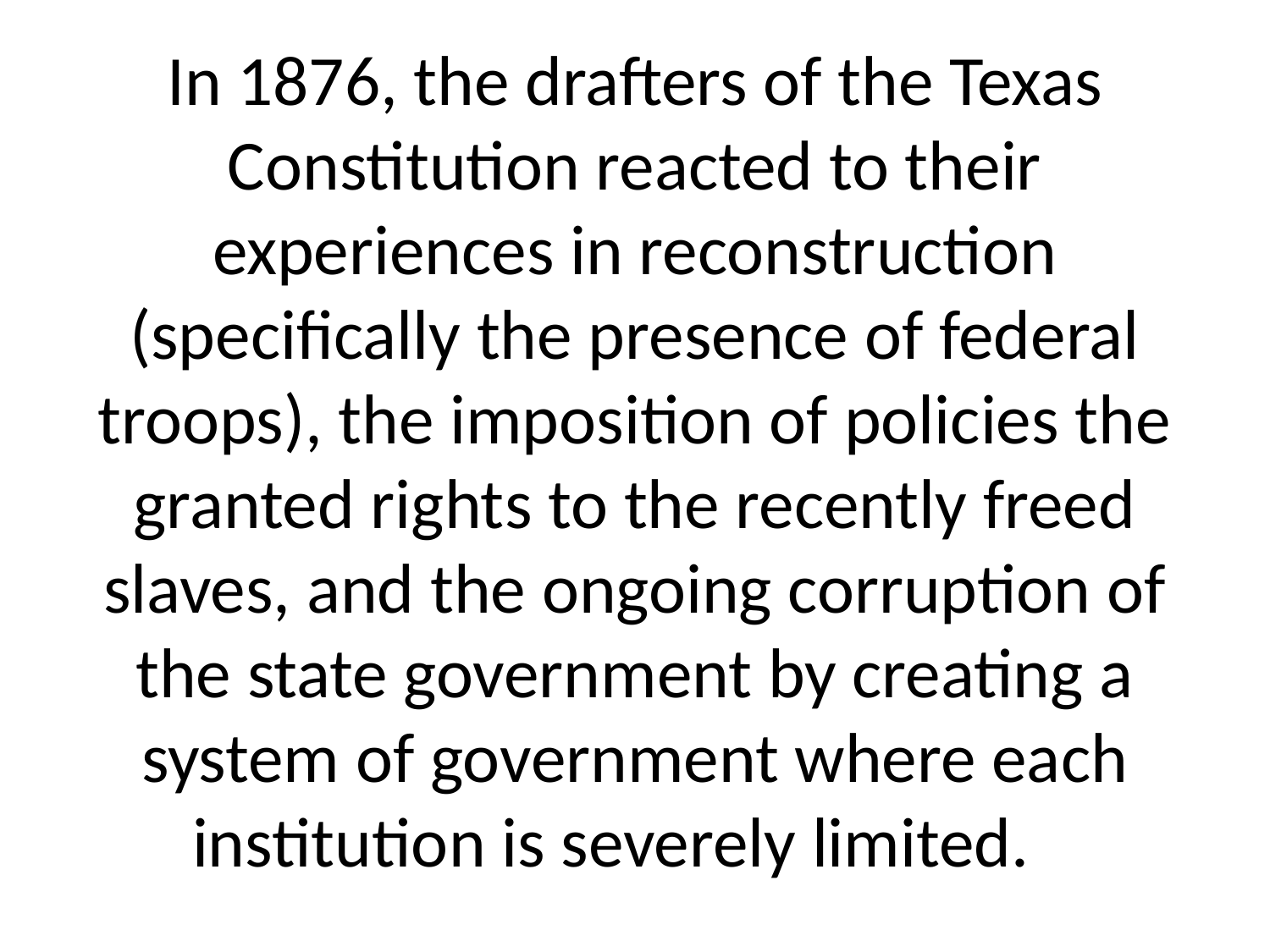

# In 1876, the drafters of the Texas Constitution reacted to their experiences in reconstruction (specifically the presence of federal troops), the imposition of policies the granted rights to the recently freed slaves, and the ongoing corruption of the state government by creating a system of government where each institution is severely limited.